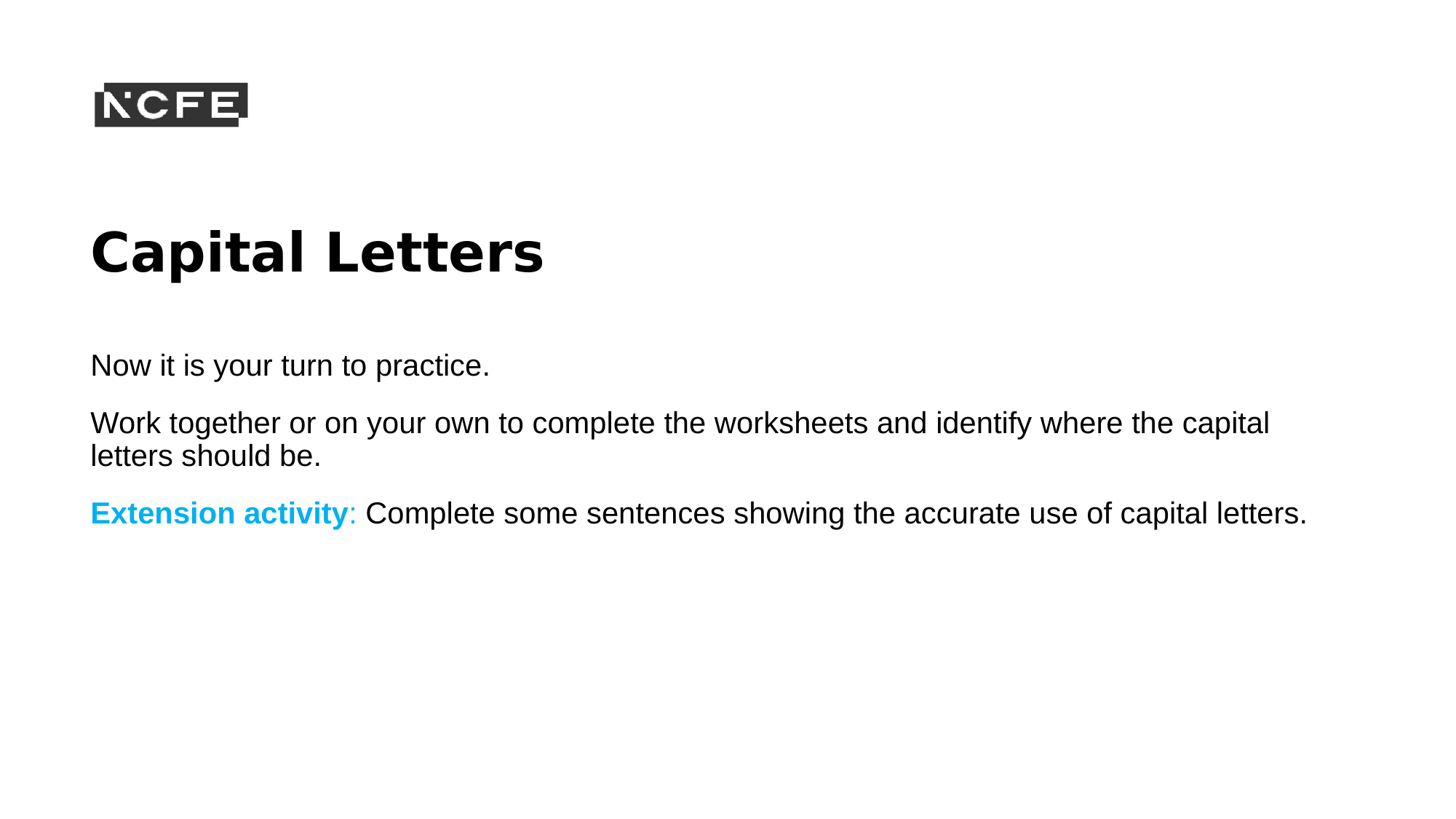

# Capital Letters
Now it is your turn to practice.
Work together or on your own to complete the worksheets and identify where the capital letters should be.
Extension activity: Complete some sentences showing the accurate use of capital letters.